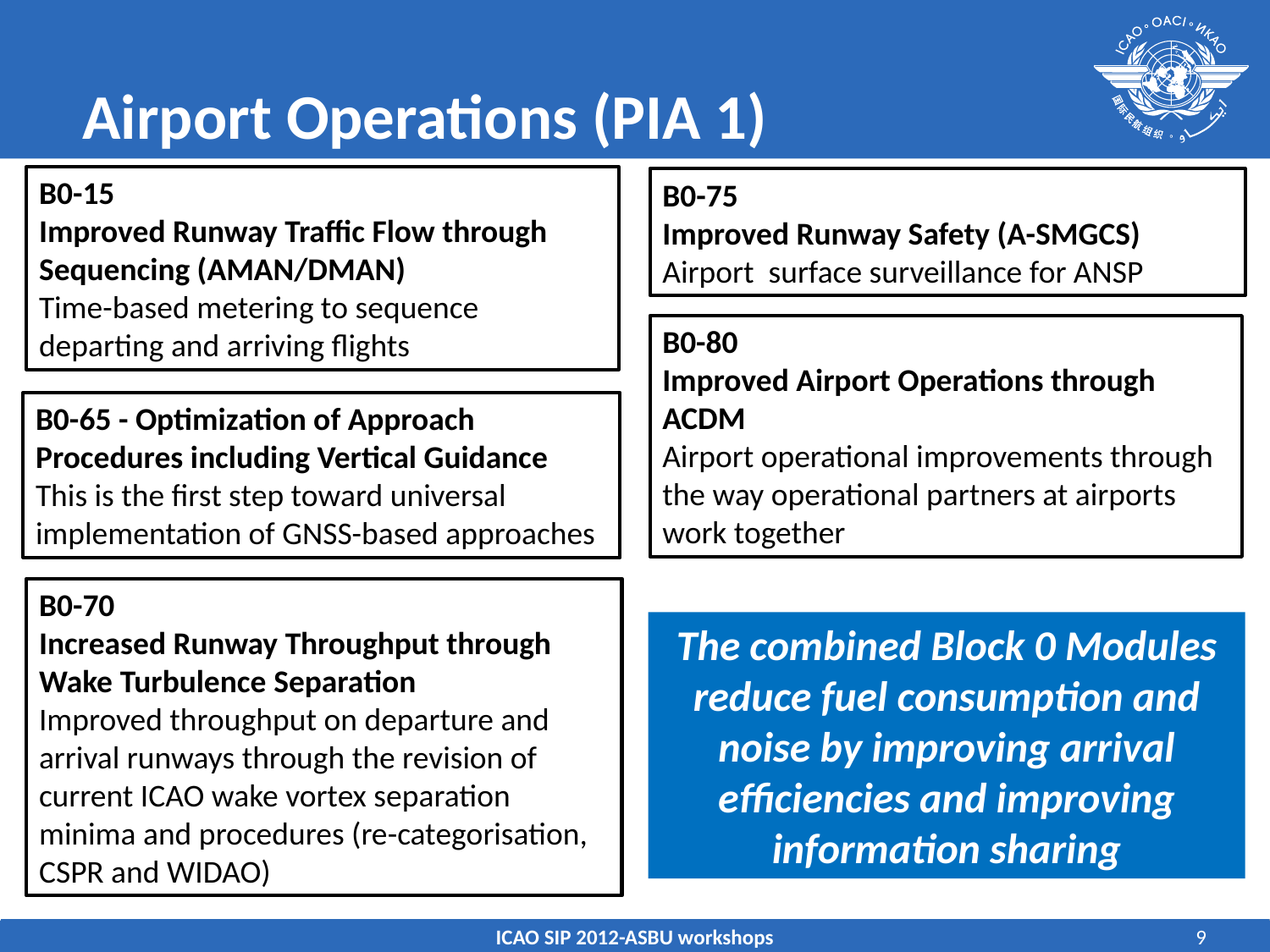

# Airport Operations (PIA 1)
B0-15
Improved Runway Traffic Flow through Sequencing (AMAN/DMAN)
Time-based metering to sequence departing and arriving flights
B0-75
Improved Runway Safety (A-SMGCS) Airport  surface surveillance for ANSP
B0-80
Improved Airport Operations through ACDM
Airport operational improvements through the way operational partners at airports work together
B0-65 - Optimization of Approach Procedures including Vertical Guidance
This is the first step toward universal
implementation of GNSS-based approaches
B0-70
Increased Runway Throughput through
Wake Turbulence Separation
Improved throughput on departure and arrival runways through the revision of current ICAO wake vortex separation minima and procedures (re-categorisation, CSPR and WIDAO)
The combined Block 0 Modules reduce fuel consumption and noise by improving arrival efficiencies and improving information sharing
ICAO SIP 2012-ASBU workshops
9